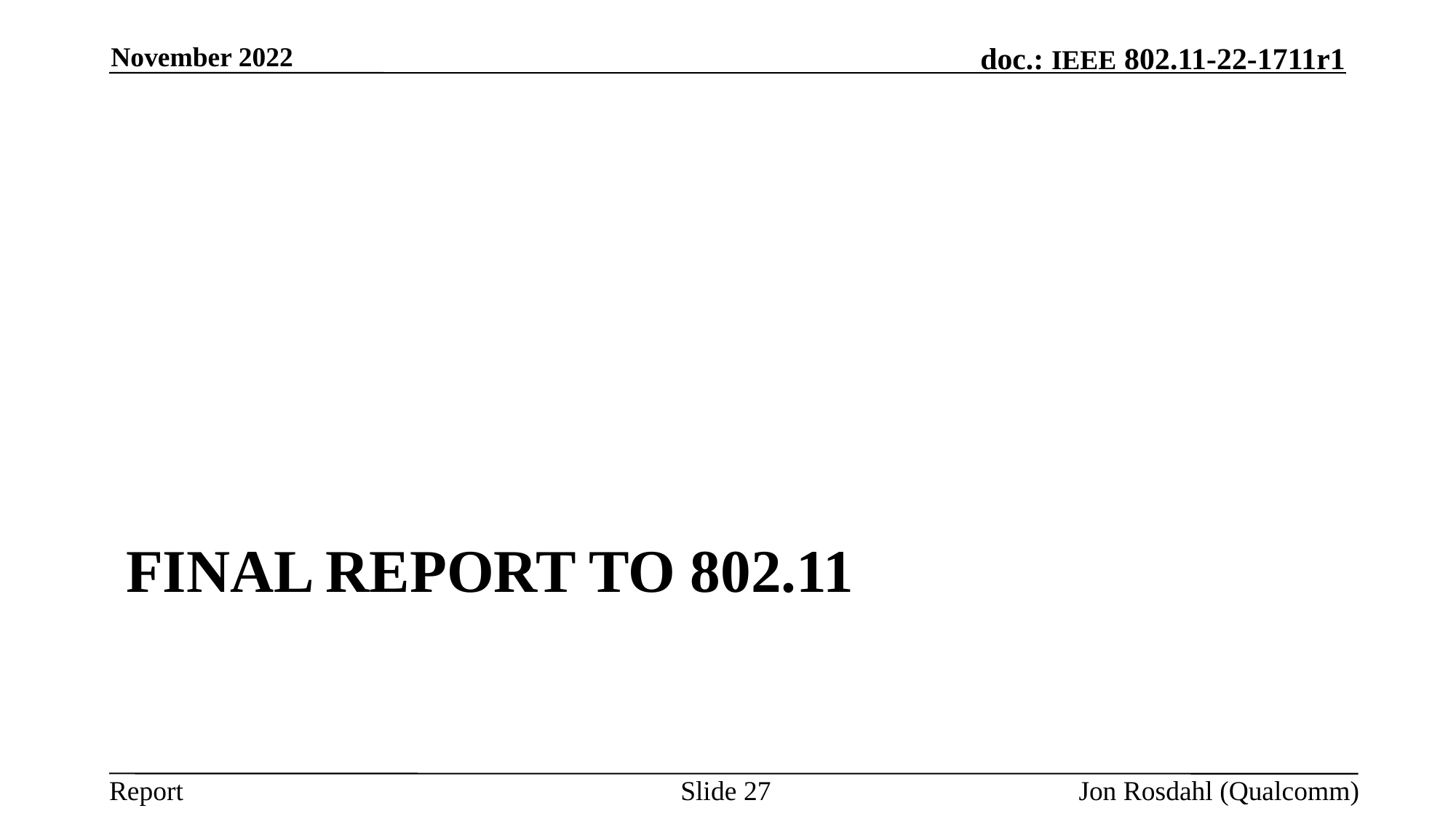

November 2022

# Final Report to 802.11
Slide 27
Jon Rosdahl (Qualcomm)